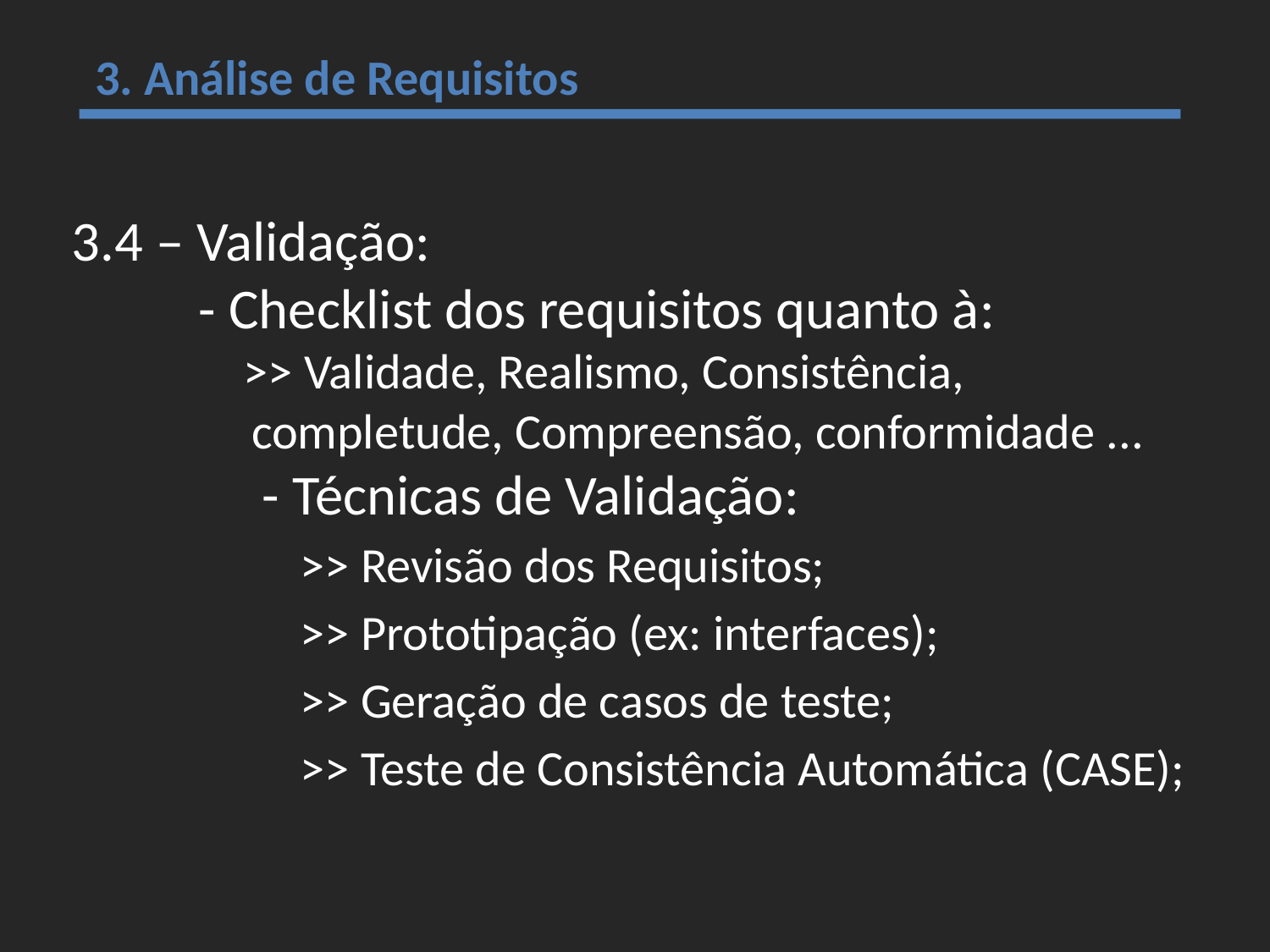

3. Análise de Requisitos

3.4 – Validação:
	- Checklist dos requisitos quanto à:
	    >> Validade, Realismo, Consistência,
                completude, Compreensão, conformidade ...
	- Técnicas de Validação:
	   >> Revisão dos Requisitos;
	   >> Prototipação (ex: interfaces);
	   >> Geração de casos de teste;
	   >> Teste de Consistência Automática (CASE);